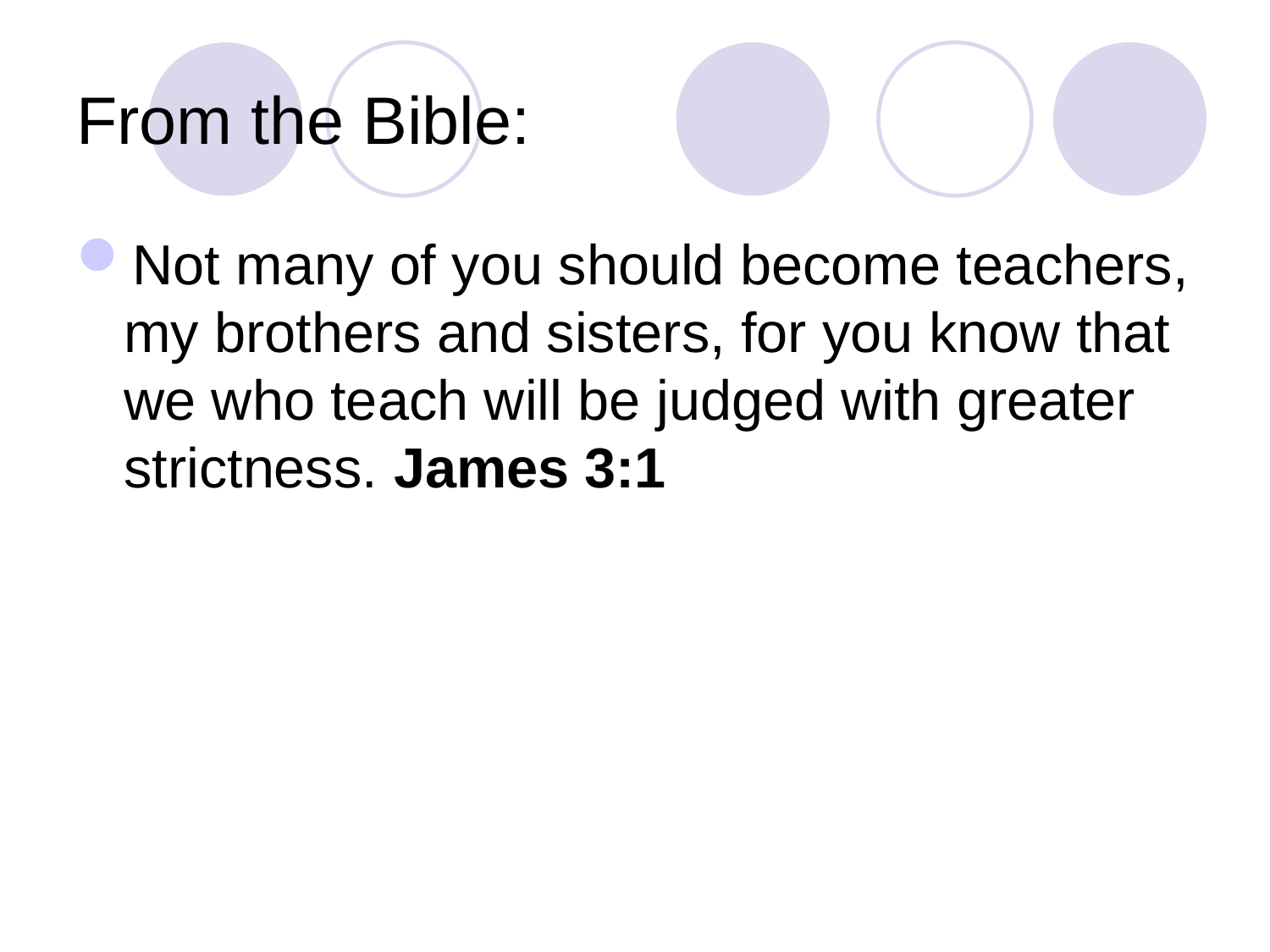

# From the Bible:
Not many of you should become teachers, my brothers and sisters, for you know that we who teach will be judged with greater strictness. James 3:1